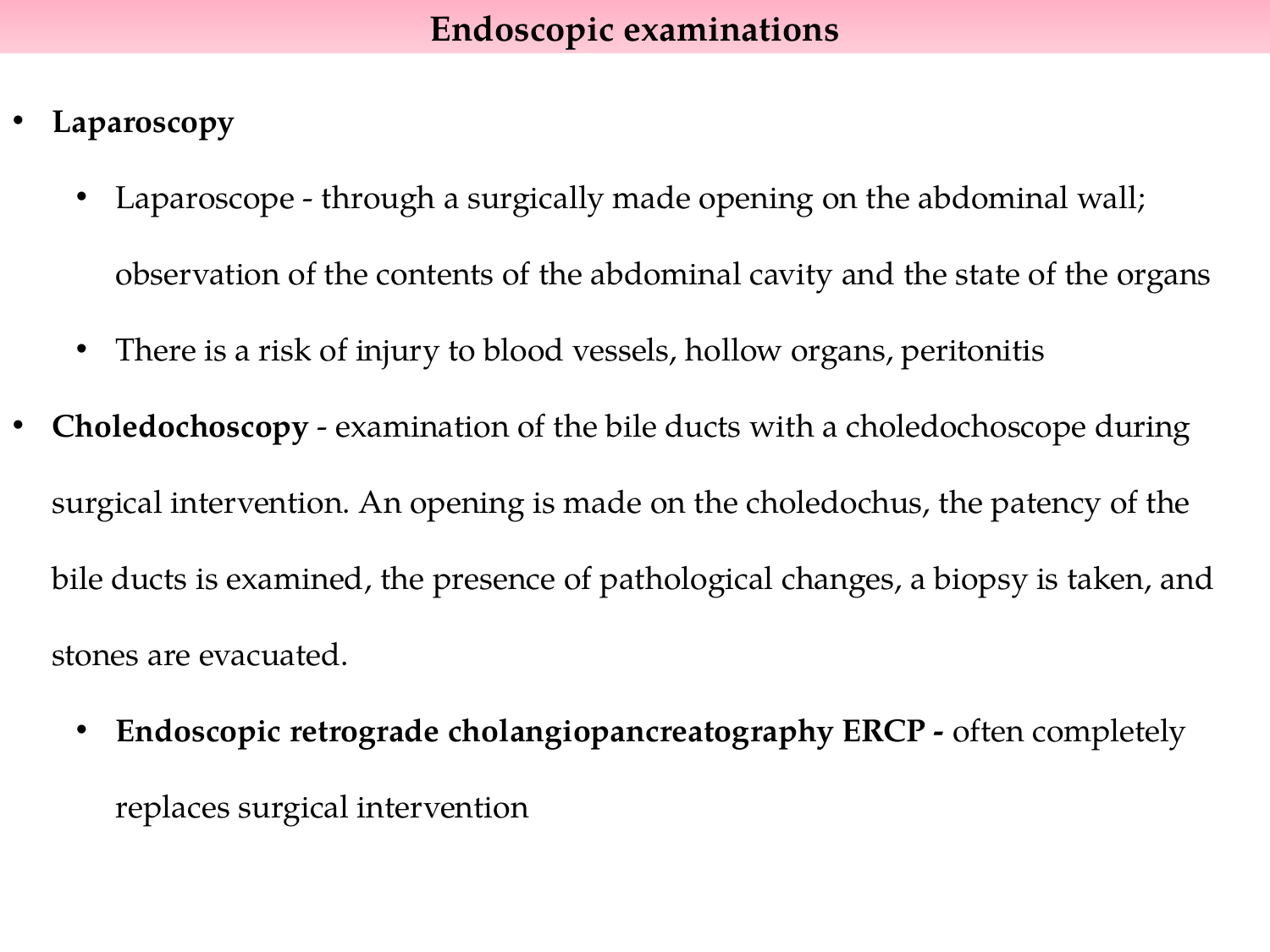

Endoscopic examinations
Laparoscopy
Laparoscope - through a surgically made opening on the abdominal wall; observation of the contents of the abdominal cavity and the state of the organs
There is a risk of injury to blood vessels, hollow organs, peritonitis
Choledochoscopy - examination of the bile ducts with a choledochoscope during surgical intervention. An opening is made on the choledochus, the patency of the bile ducts is examined, the presence of pathological changes, a biopsy is taken, and stones are evacuated.
Endoscopic retrograde cholangiopancreatography ERCP - often completely replaces surgical intervention